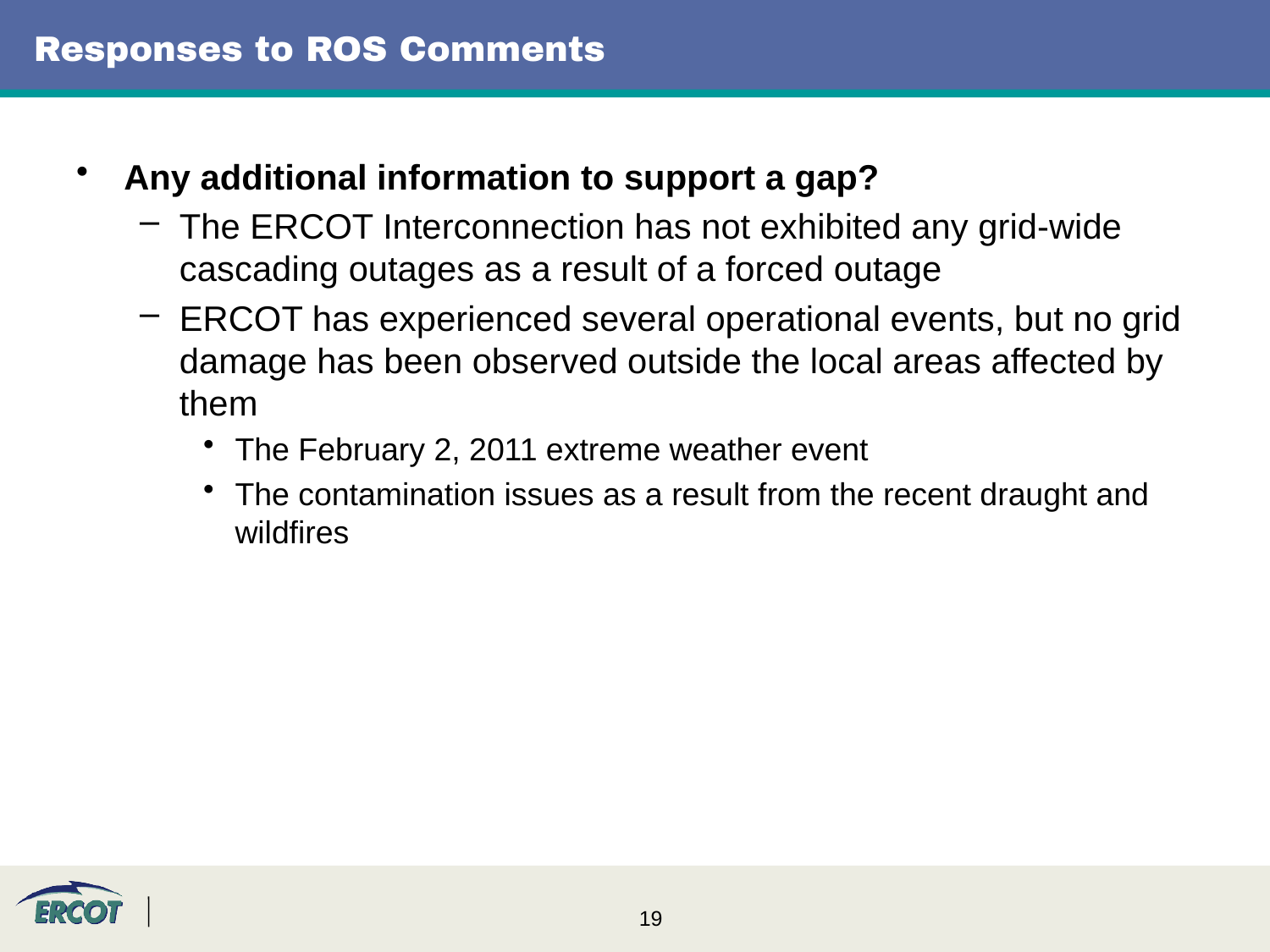

# Responses to ROS Comments
Any additional information to support a gap?
The ERCOT Interconnection has not exhibited any grid-wide cascading outages as a result of a forced outage
ERCOT has experienced several operational events, but no grid damage has been observed outside the local areas affected by them
The February 2, 2011 extreme weather event
The contamination issues as a result from the recent draught and wildfires